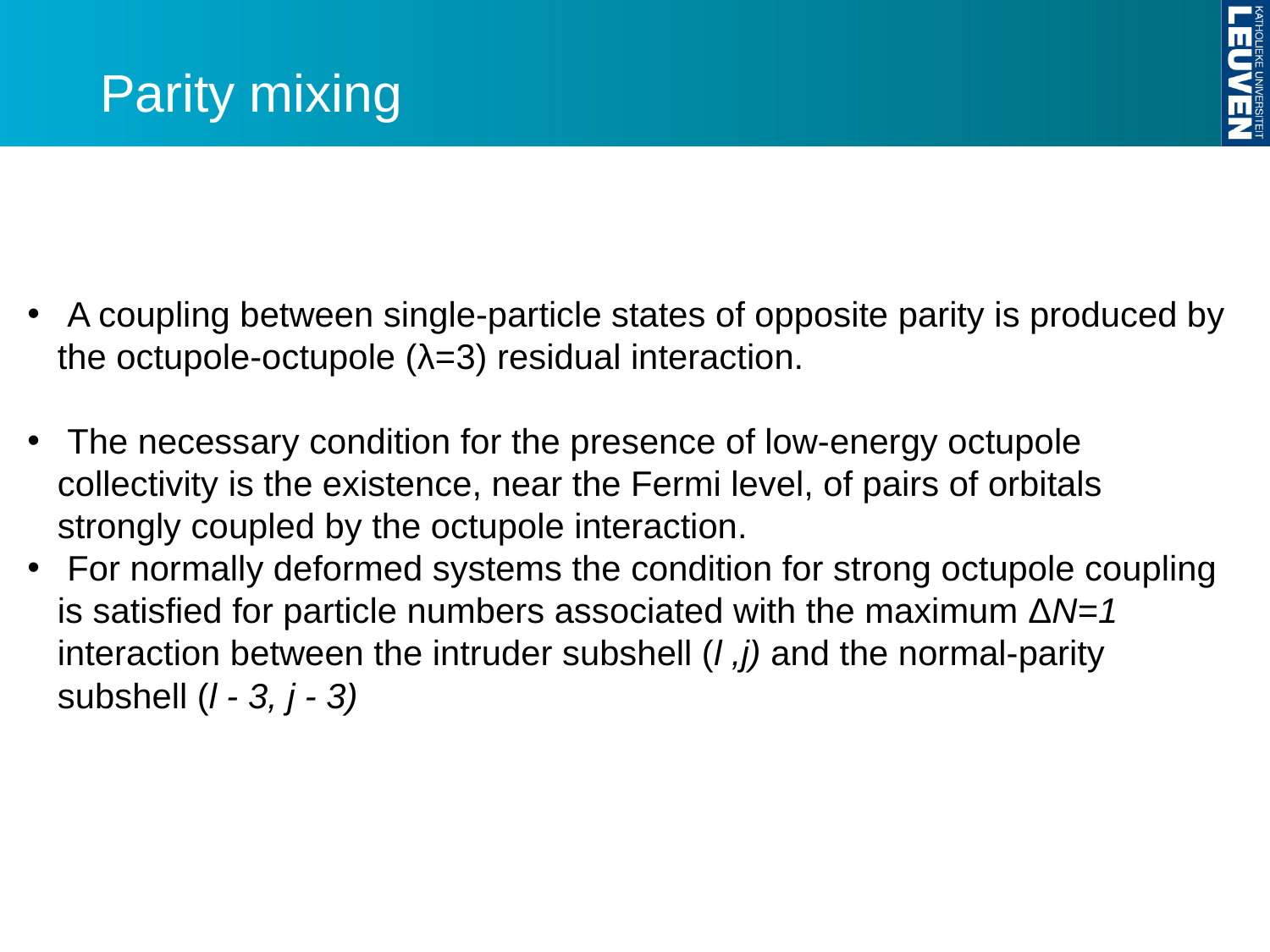

# Parity mixing
 A coupling between single-particle states of opposite parity is produced by the octupole-octupole (λ=3) residual interaction.

 The necessary condition for the presence of low-energy octupole collectivity is the existence, near the Fermi level, of pairs of orbitals strongly coupled by the octupole interaction.
 For normally deformed systems the condition for strong octupole coupling is satisfied for particle numbers associated with the maximum ΔN=1 interaction between the intruder subshell (l ,j) and the normal-parity subshell (l - 3, j - 3)